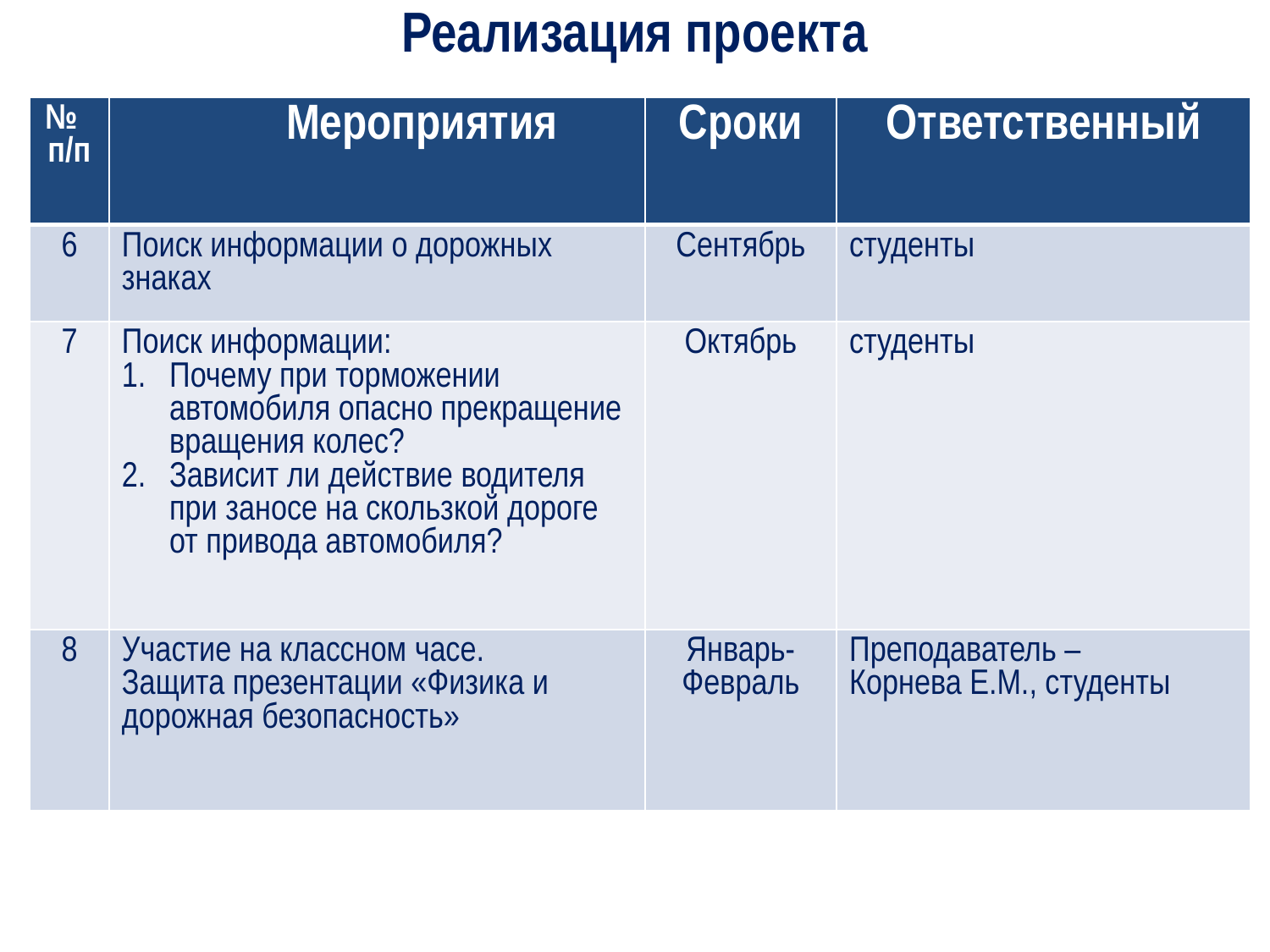

# Реализация проекта
| № п/п | Мероприятия | Сроки | Ответственный |
| --- | --- | --- | --- |
| 6 | Поиск информации о дорожных знаках | Сентябрь | студенты |
| 7 | Поиск информации: Почему при торможении автомобиля опасно прекращение вращения колес? Зависит ли действие водителя при заносе на скользкой дороге от привода автомобиля? | Октябрь | студенты |
| 8 | Участие на классном часе. Защита презентации «Физика и дорожная безопасность» | Январь-Февраль | Преподаватель – Корнева Е.М., студенты |